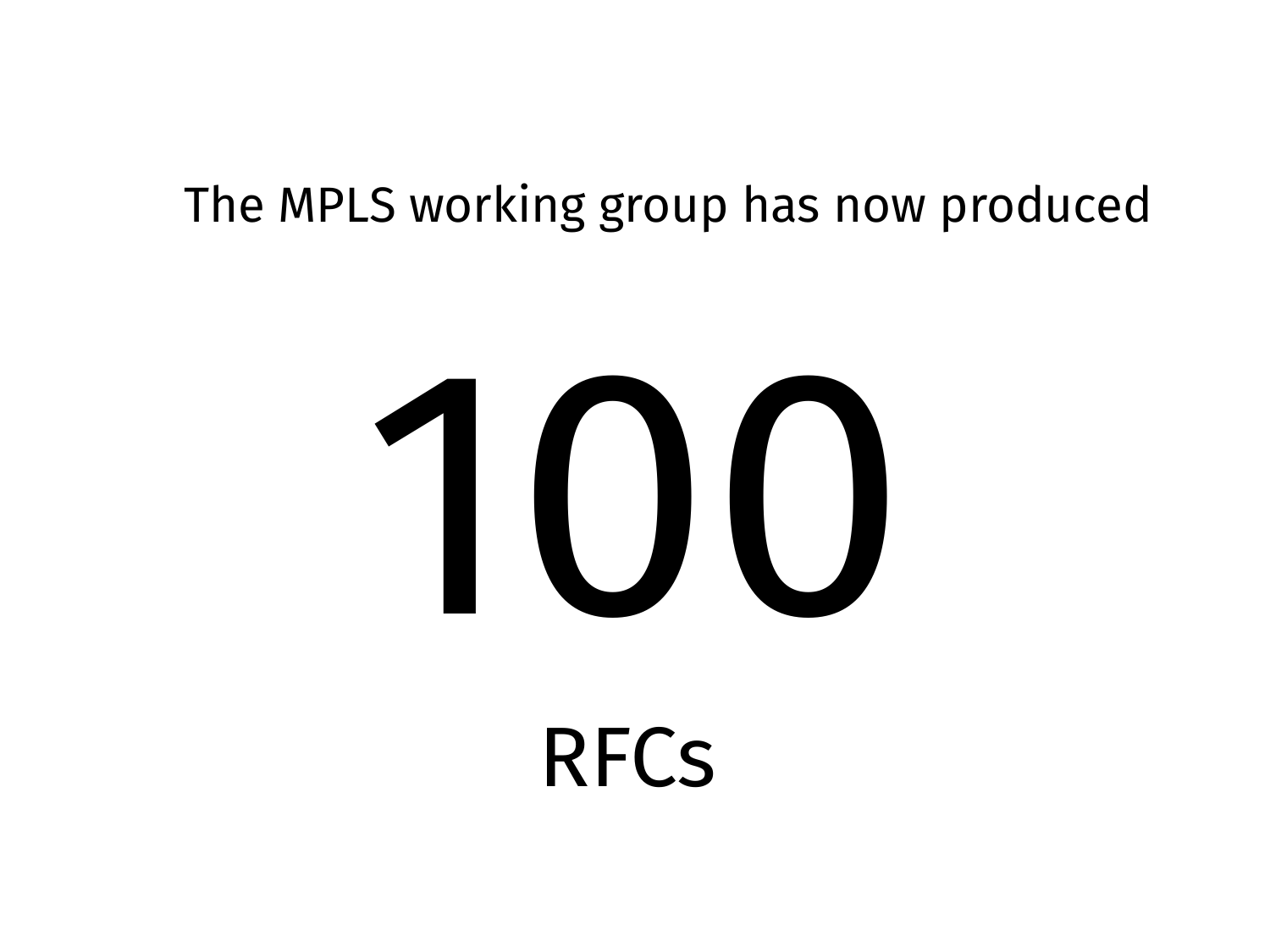

The MPLS working group has now produced
100
RFCs